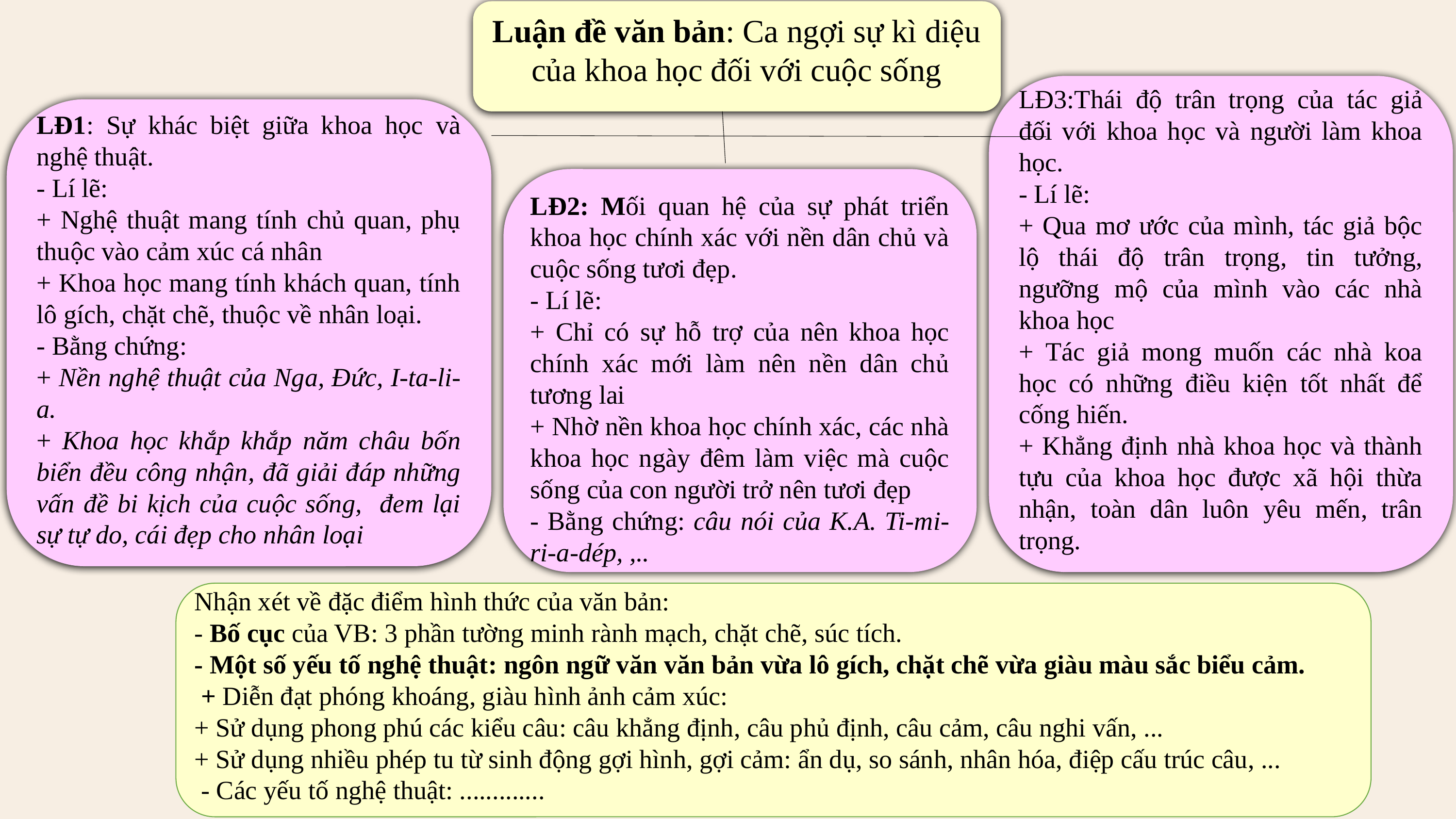

Luận đề văn bản: Ca ngợi sự kì diệu của khoa học đối với cuộc sống

LĐ3:Thái độ trân trọng của tác giả đối với khoa học và người làm khoa học.
- Lí lẽ:
+ Qua mơ ước của mình, tác giả bộc lộ thái độ trân trọng, tin tưởng, ngưỡng mộ của mình vào các nhà khoa học
+ Tác giả mong muốn các nhà koa học có những điều kiện tốt nhất để cống hiến.
+ Khẳng định nhà khoa học và thành tựu của khoa học được xã hội thừa nhận, toàn dân luôn yêu mến, trân trọng.

LĐ1: Sự khác biệt giữa khoa học và nghệ thuật.
- Lí lẽ:
+ Nghệ thuật mang tính chủ quan, phụ thuộc vào cảm xúc cá nhân
+ Khoa học mang tính khách quan, tính lô gích, chặt chẽ, thuộc về nhân loại.
- Bằng chứng:
+ Nền nghệ thuật của Nga, Đức, I-ta-li-a.
+ Khoa học khắp khắp năm châu bốn biển đều công nhận, đã giải đáp những vấn đề bi kịch của cuộc sống,  đem lại sự tự do, cái đẹp cho nhân loại

LĐ2: Mối quan hệ của sự phát triển khoa học chính xác với nền dân chủ và cuộc sống tươi đẹp.
- Lí lẽ:
+ Chỉ có sự hỗ trợ của nên khoa học chính xác mới làm nên nền dân chủ tương lai
+ Nhờ nền khoa học chính xác, các nhà khoa học ngày đêm làm việc mà cuộc sống của con người trở nên tươi đẹp
- Bằng chứng: câu nói của K.A. Ti-mi-ri-a-dép, ,..

Nhận xét về đặc điểm hình thức của văn bản:
- Bố cục của VB: 3 phần tường minh rành mạch, chặt chẽ, súc tích.
- Một số yếu tố nghệ thuật: ngôn ngữ văn văn bản vừa lô gích, chặt chẽ vừa giàu màu sắc biểu cảm.
 + Diễn đạt phóng khoáng, giàu hình ảnh cảm xúc:
+ Sử dụng phong phú các kiểu câu: câu khẳng định, câu phủ định, câu cảm, câu nghi vấn, ...
+ Sử dụng nhiều phép tu từ sinh động gợi hình, gợi cảm: ẩn dụ, so sánh, nhân hóa, điệp cấu trúc câu, ...
 - Các yếu tố nghệ thuật: .............